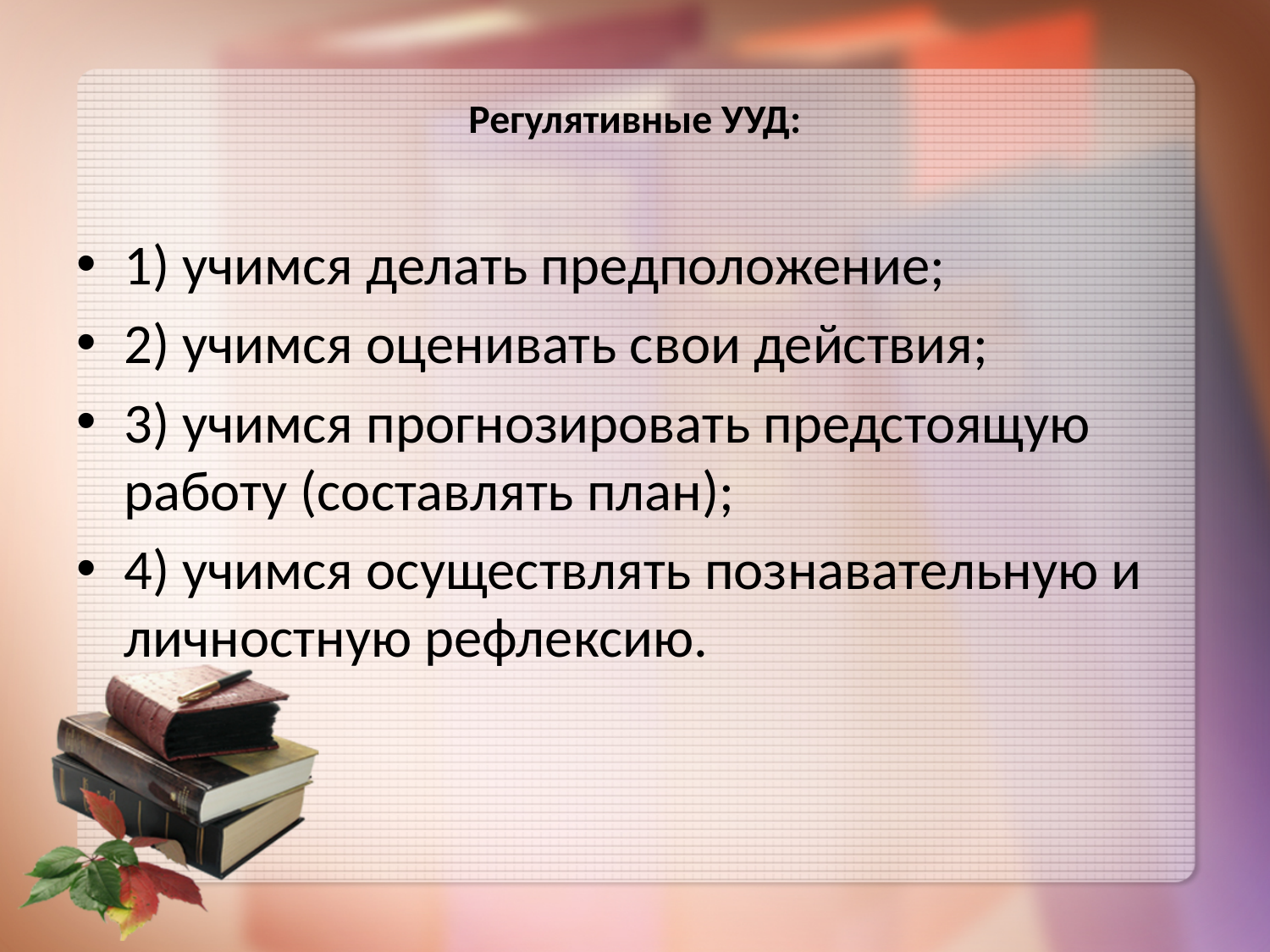

# Регулятивные УУД:
1) учимся делать предположение;
2) учимся оценивать свои действия;
3) учимся прогнозировать предстоящую работу (составлять план);
4) учимся осуществлять познавательную и личностную рефлексию.